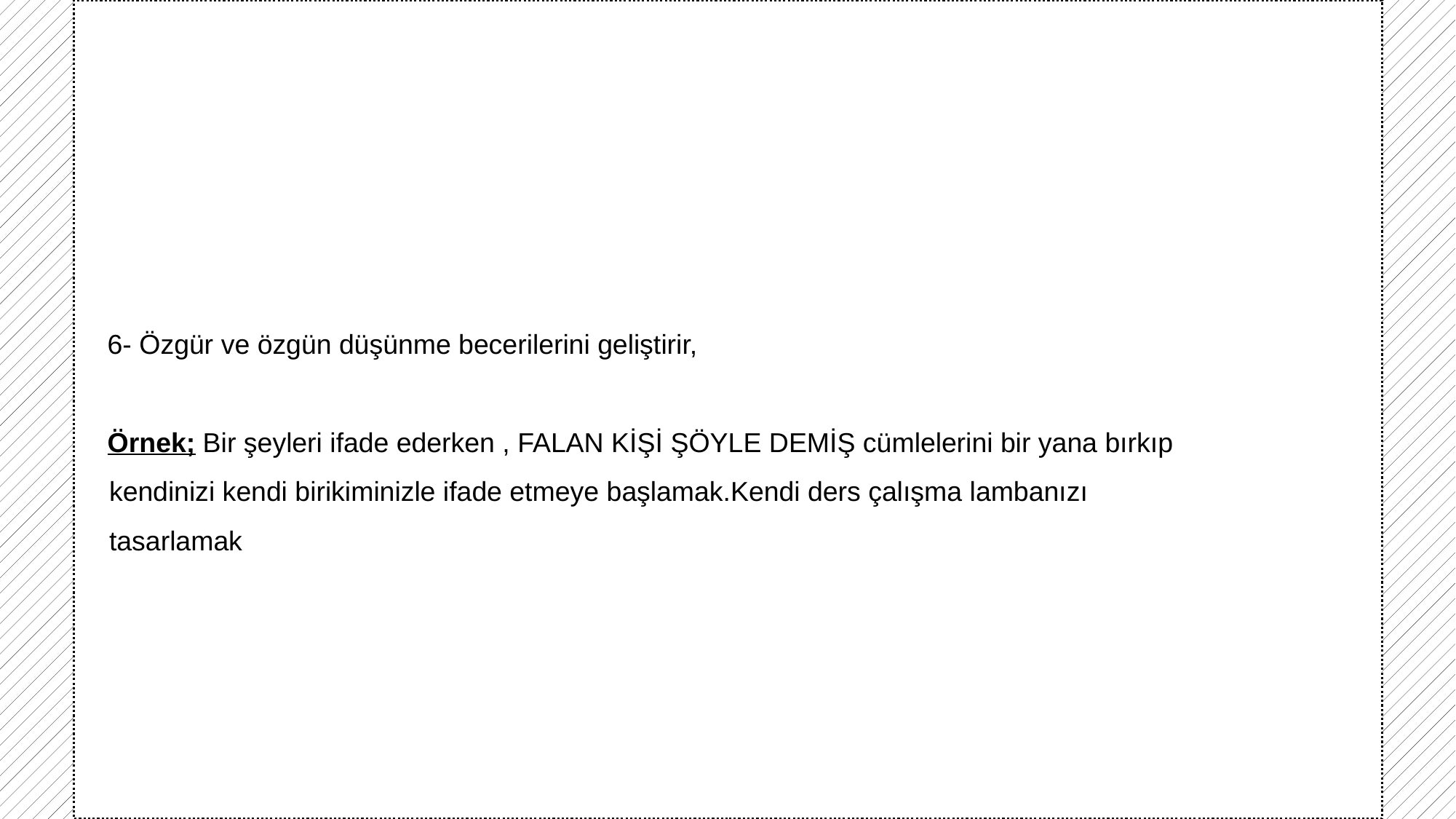

6- Özgür ve özgün düşünme becerilerini geliştirir,

Örnek; Bir şeyleri ifade ederken , FALAN KİŞİ ŞÖYLE DEMİŞ cümlelerini bir yana bırkıp kendinizi kendi birikiminizle ifade etmeye başlamak.Kendi ders çalışma lambanızı tasarlamak